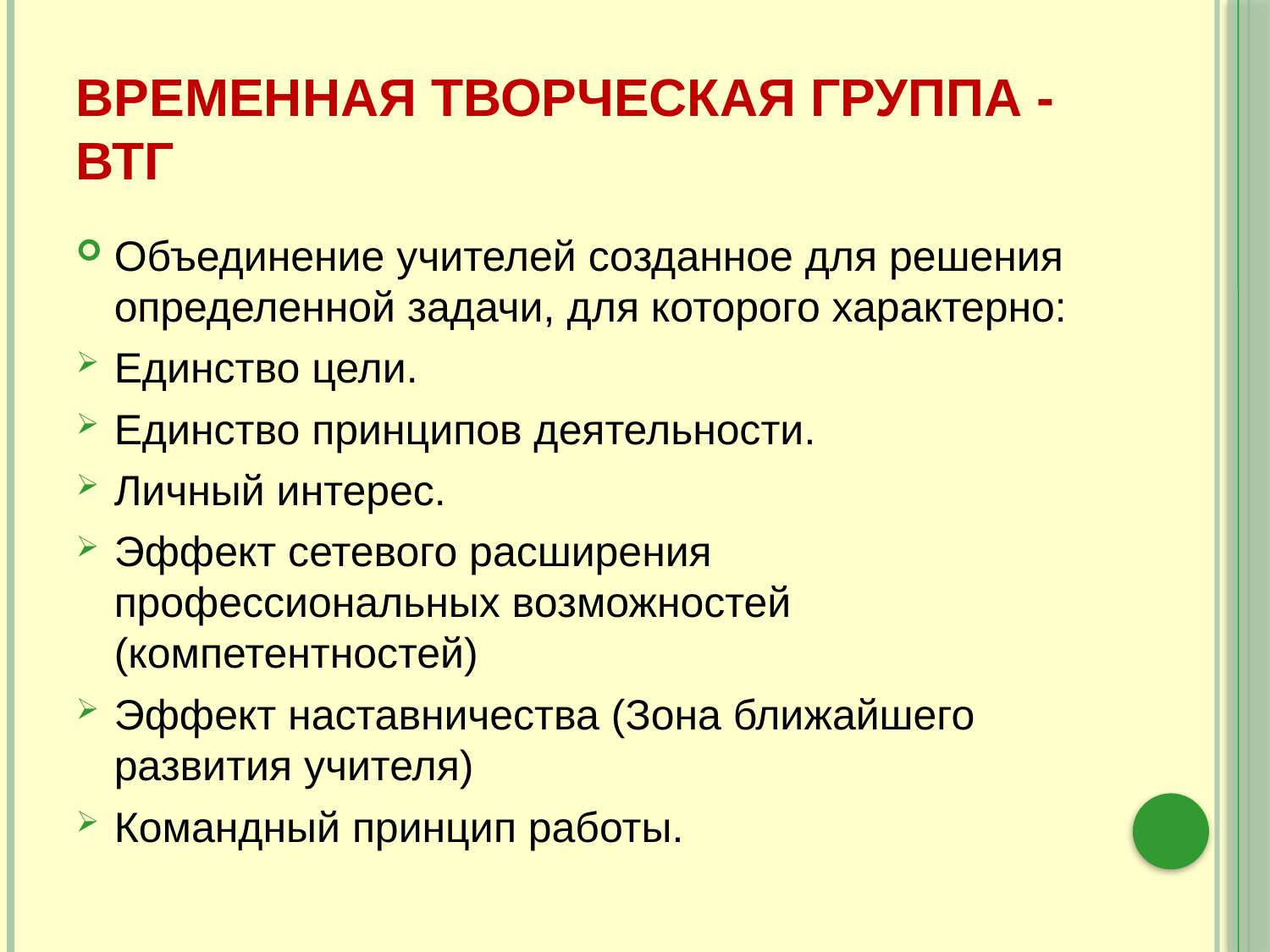

# Временная Творческая Группа -ВТГ
Объединение учителей созданное для решения определенной задачи, для которого характерно:
Единство цели.
Единство принципов деятельности.
Личный интерес.
Эффект сетевого расширения профессиональных возможностей (компетентностей)
Эффект наставничества (Зона ближайшего развития учителя)
Командный принцип работы.